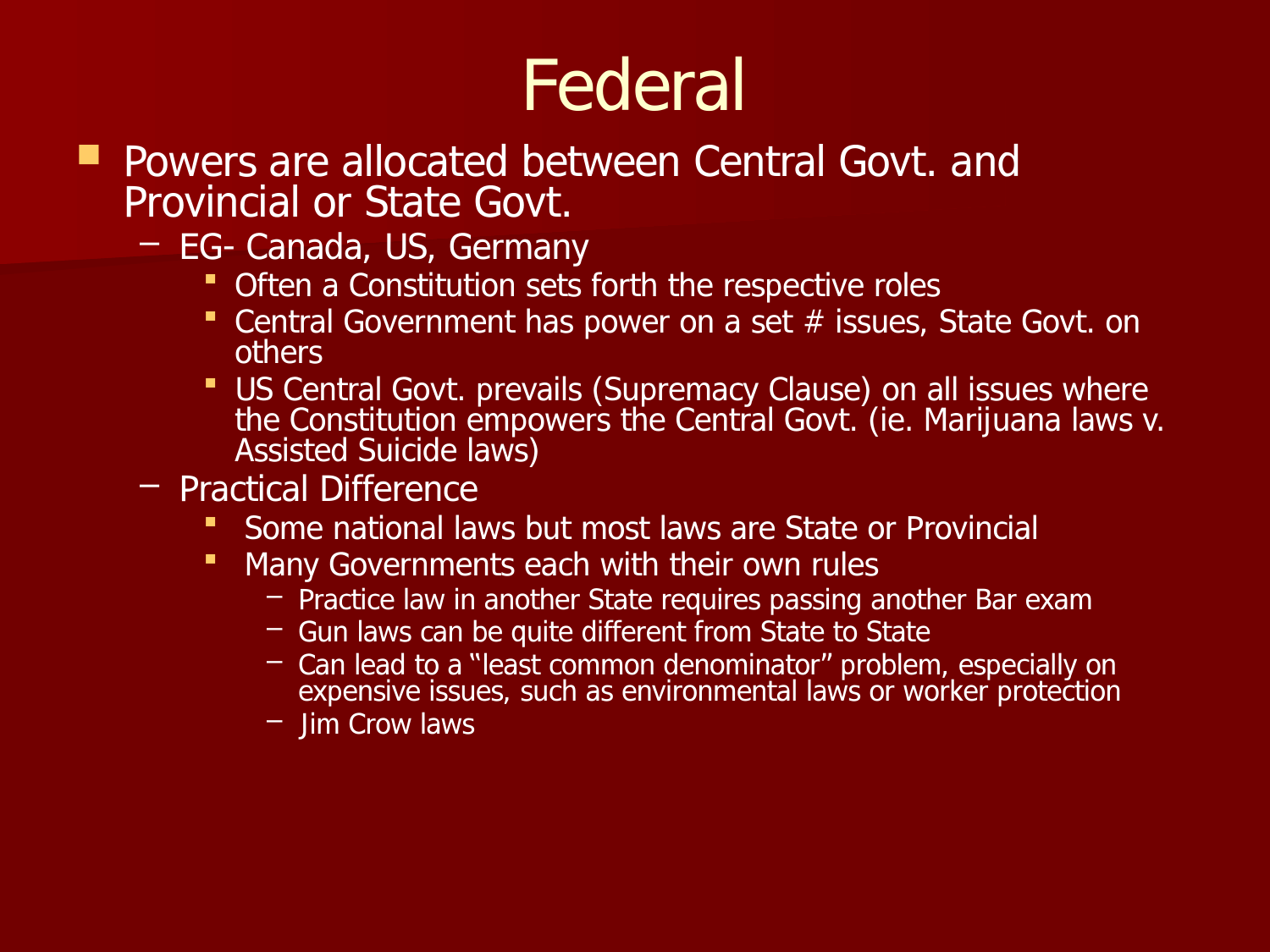

# Federal
Powers are allocated between Central Govt. and Provincial or State Govt.
EG- Canada, US, Germany
Often a Constitution sets forth the respective roles
Central Government has power on a set # issues, State Govt. on others
US Central Govt. prevails (Supremacy Clause) on all issues where the Constitution empowers the Central Govt. (ie. Marijuana laws v. Assisted Suicide laws)
Practical Difference
 Some national laws but most laws are State or Provincial
 Many Governments each with their own rules
Practice law in another State requires passing another Bar exam
Gun laws can be quite different from State to State
Can lead to a “least common denominator” problem, especially on expensive issues, such as environmental laws or worker protection
Jim Crow laws